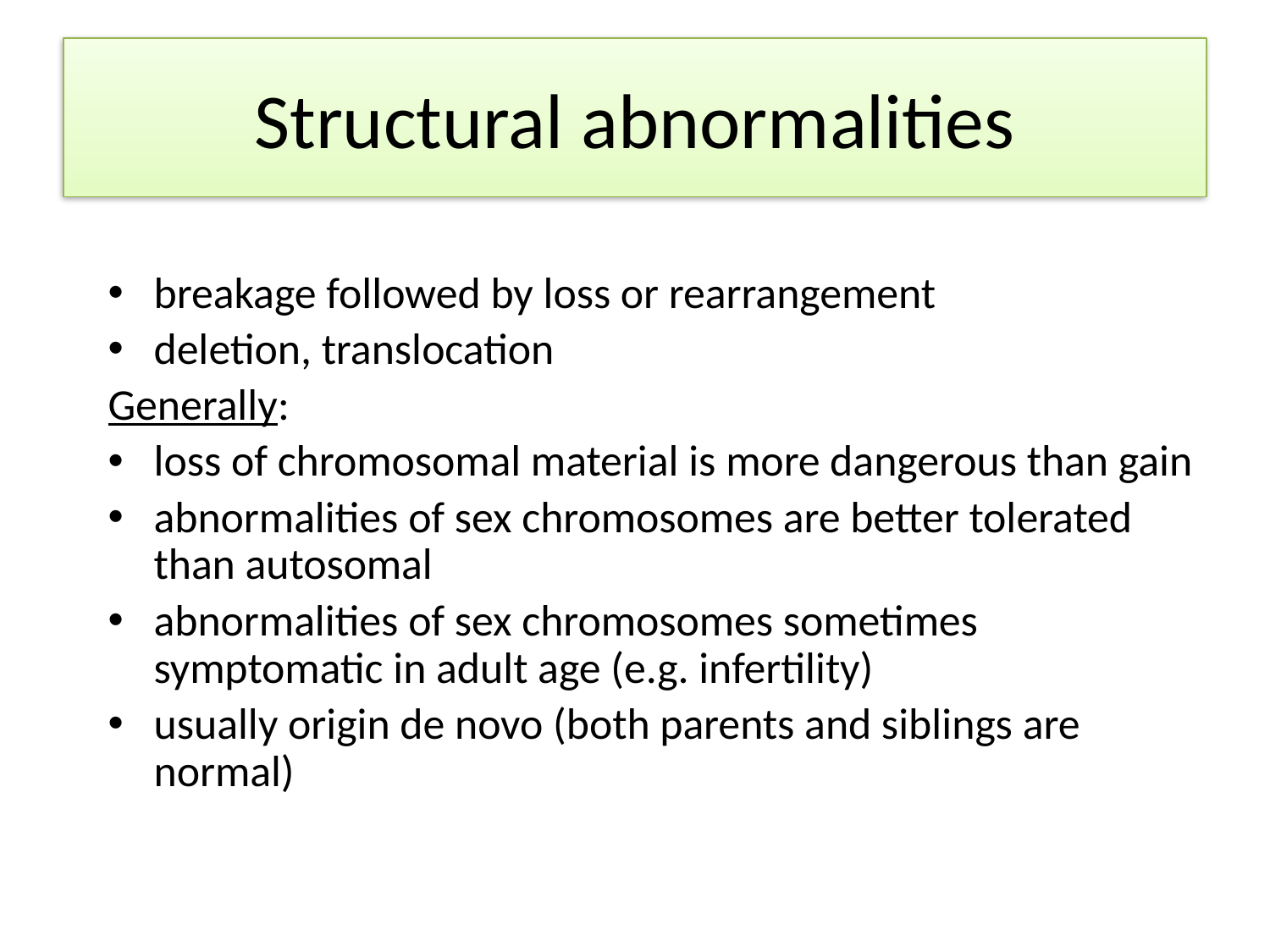

# Structural abnormalities
breakage followed by loss or rearrangement
deletion, translocation
Generally:
loss of chromosomal material is more dangerous than gain
abnormalities of sex chromosomes are better tolerated than autosomal
abnormalities of sex chromosomes sometimes symptomatic in adult age (e.g. infertility)
usually origin de novo (both parents and siblings are normal)